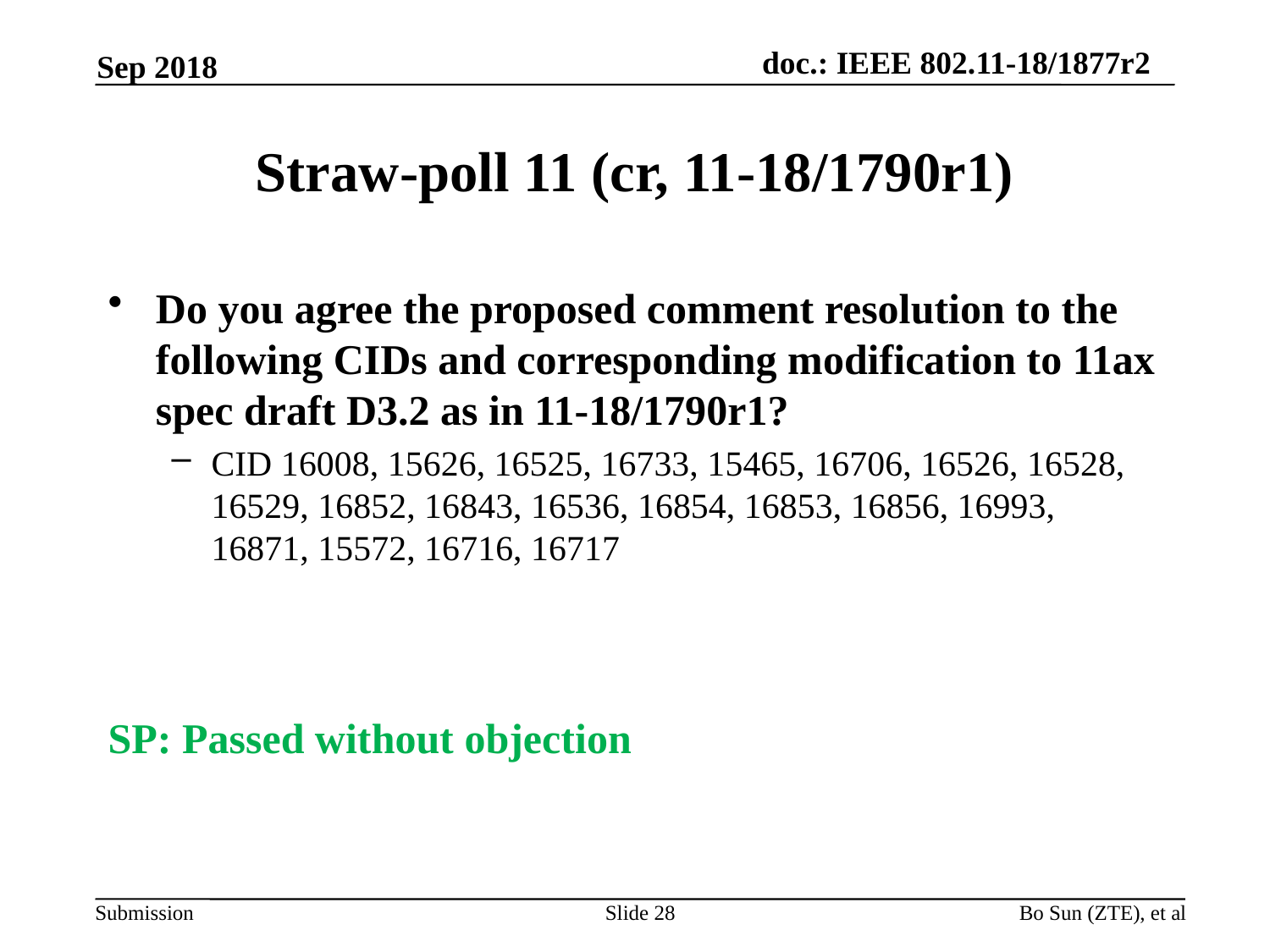

Sep 2018
# Straw-poll 11 (cr, 11-18/1790r1)
Do you agree the proposed comment resolution to the following CIDs and corresponding modification to 11ax spec draft D3.2 as in 11-18/1790r1?
CID 16008, 15626, 16525, 16733, 15465, 16706, 16526, 16528, 16529, 16852, 16843, 16536, 16854, 16853, 16856, 16993, 16871, 15572, 16716, 16717

SP: Passed without objection
Slide 28
Bo Sun (ZTE), et al